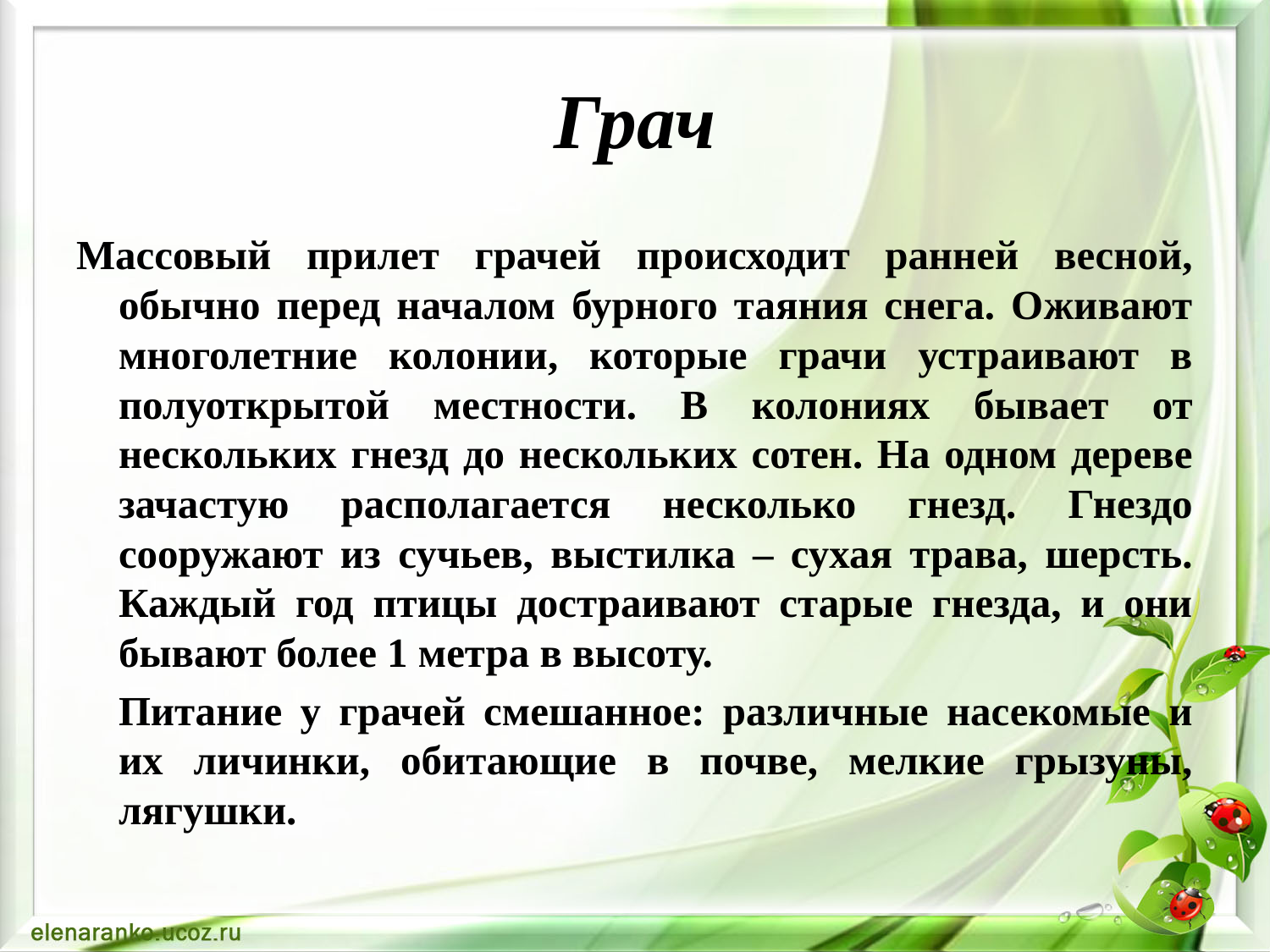

# Грач
Массовый прилет грачей происходит ранней весной, обычно перед началом бурного таяния снега. Оживают многолетние колонии, которые грачи устраивают в полуоткрытой местности. В колониях бывает от нескольких гнезд до нескольких сотен. На одном дереве зачастую располагается несколько гнезд. Гнездо сооружают из сучьев, выстилка – сухая трава, шерсть. Каждый год птицы достраивают старые гнезда, и они бывают более 1 метра в высоту.
		Питание у грачей смешанное: различные насекомые и их личинки, обитающие в почве, мелкие грызуны, лягушки.